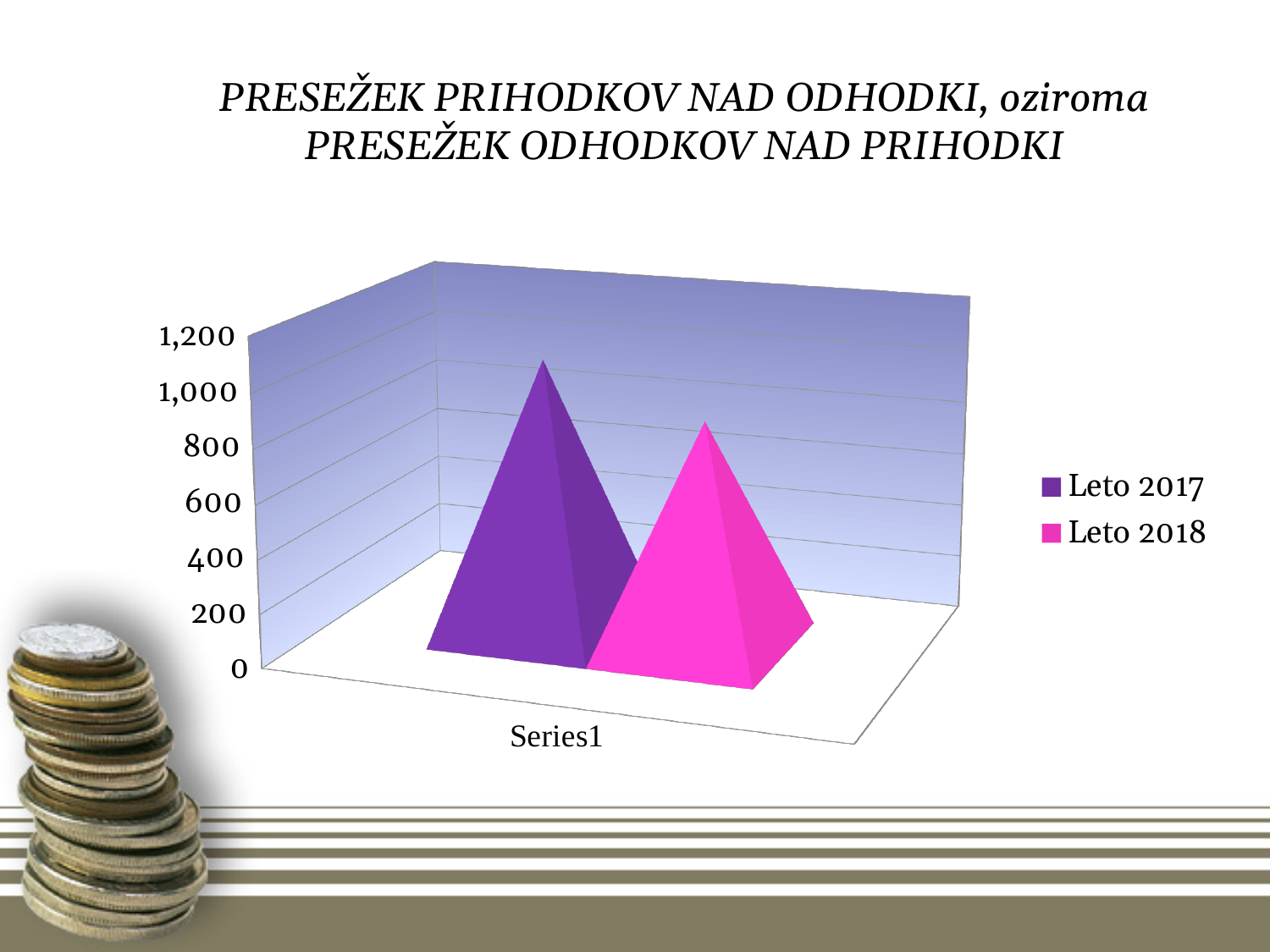

# PRESEŽEK PRIHODKOV NAD ODHODKI, oziroma PRESEŽEK ODHODKOV NAD PRIHODKI

[unsupported chart]